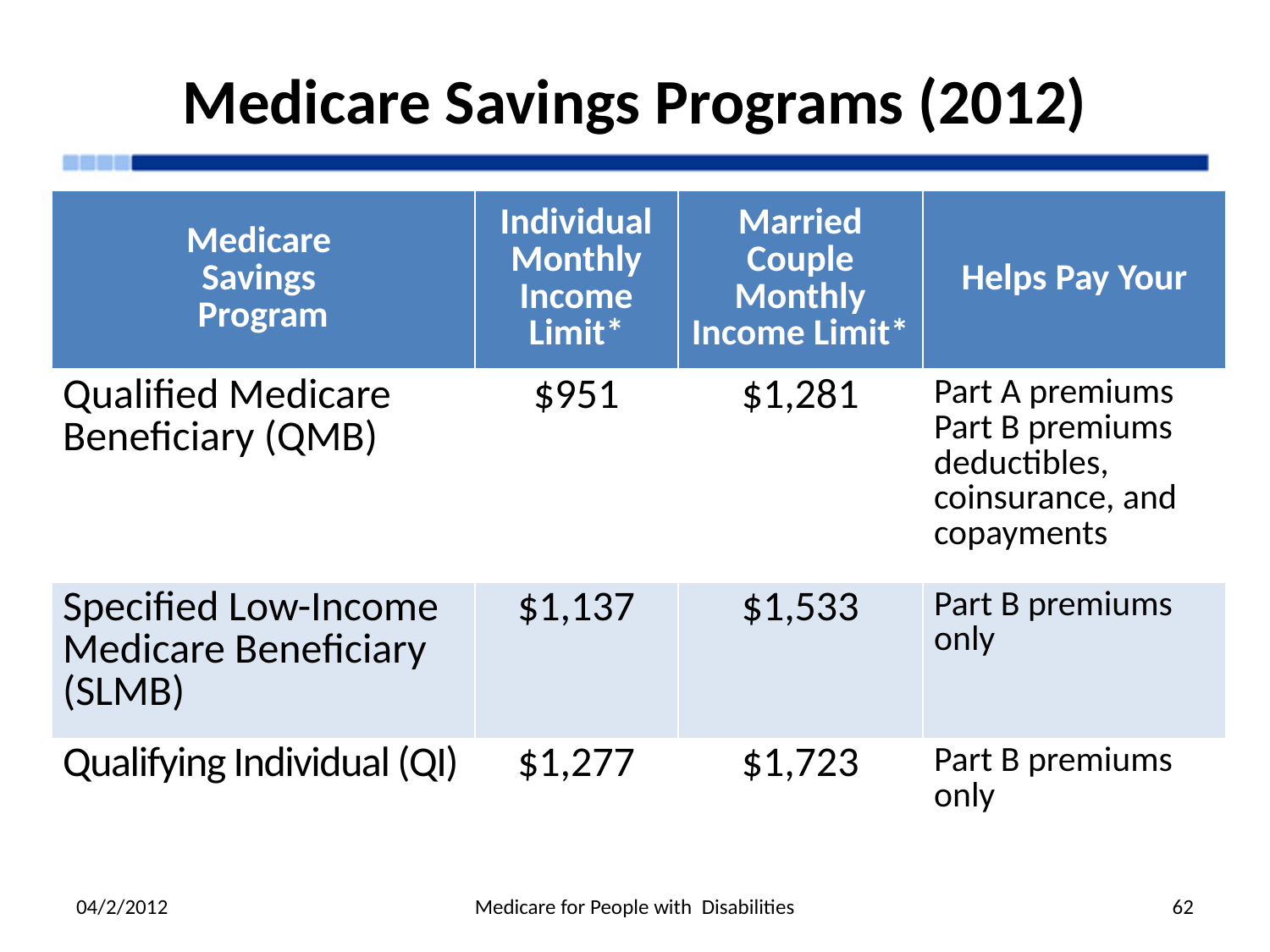

# Medicare Savings Programs (2012)
| Medicare Savings Program | Individual Monthly Income Limit\* | Married Couple Monthly Income Limit\* | Helps Pay Your |
| --- | --- | --- | --- |
| Qualified Medicare Beneficiary (QMB) | $951 | $1,281 | Part A premiums Part B premiums deductibles, coinsurance, and copayments |
| Specified Low-Income Medicare Beneficiary (SLMB) | $1,137 | $1,533 | Part B premiums only |
| Qualifying Individual (QI) | $1,277 | $1,723 | Part B premiums only |
04/2/2012
Medicare for People with  Disabilities
62